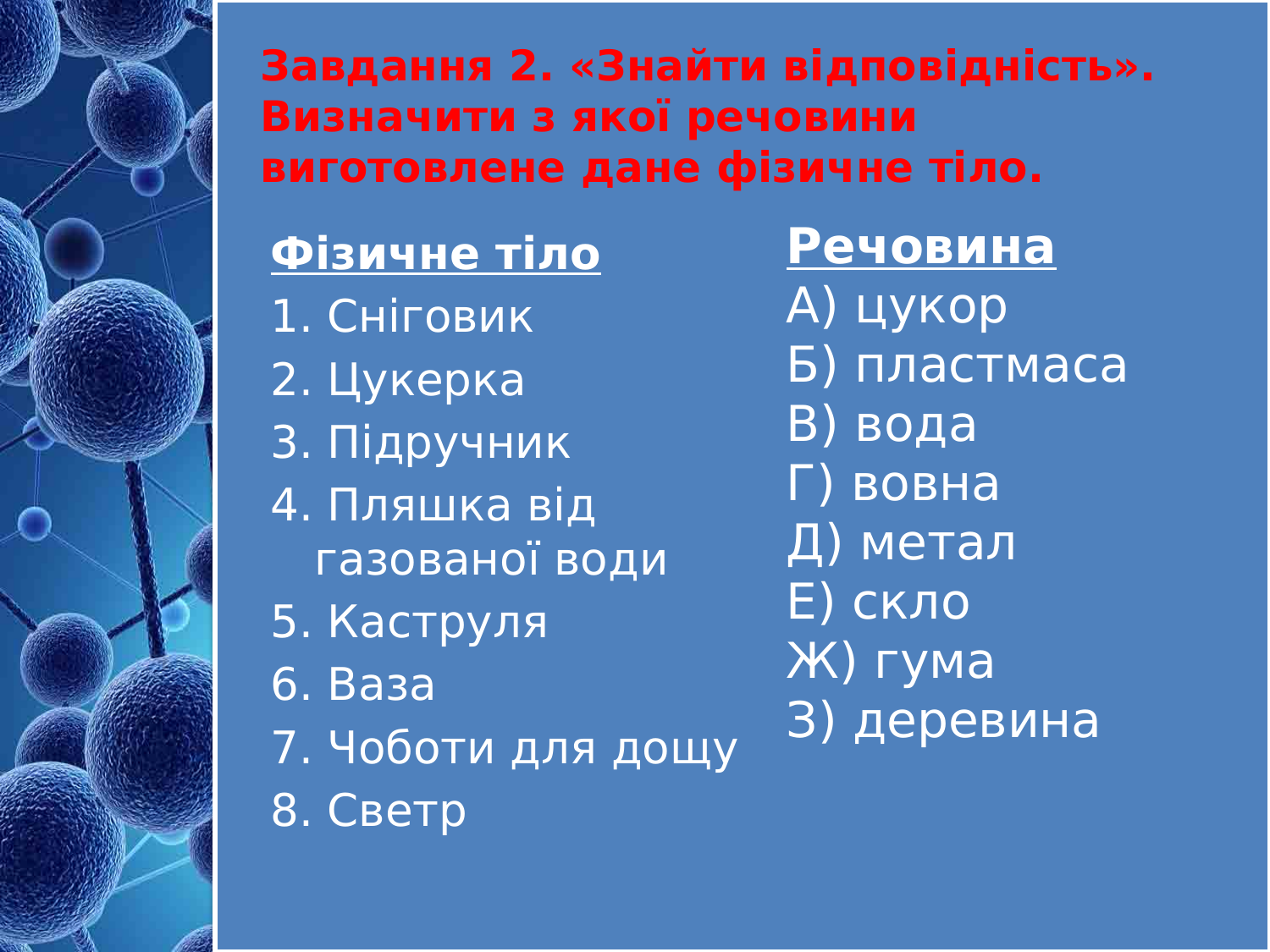

# Завдання 2. «Знайти відповідність». Визначити з якої речовини виготовлене дане фізичне тіло.
Речовина
А) цукор
Б) пластмаса
В) вода
Г) вовна
Д) метал
Е) скло
Ж) гума
З) деревина

Фізичне тіло
1. Сніговик
2. Цукерка
3. Підручник
4. Пляшка від газованої води
5. Каструля
6. Ваза
7. Чоботи для дощу
8. Светр